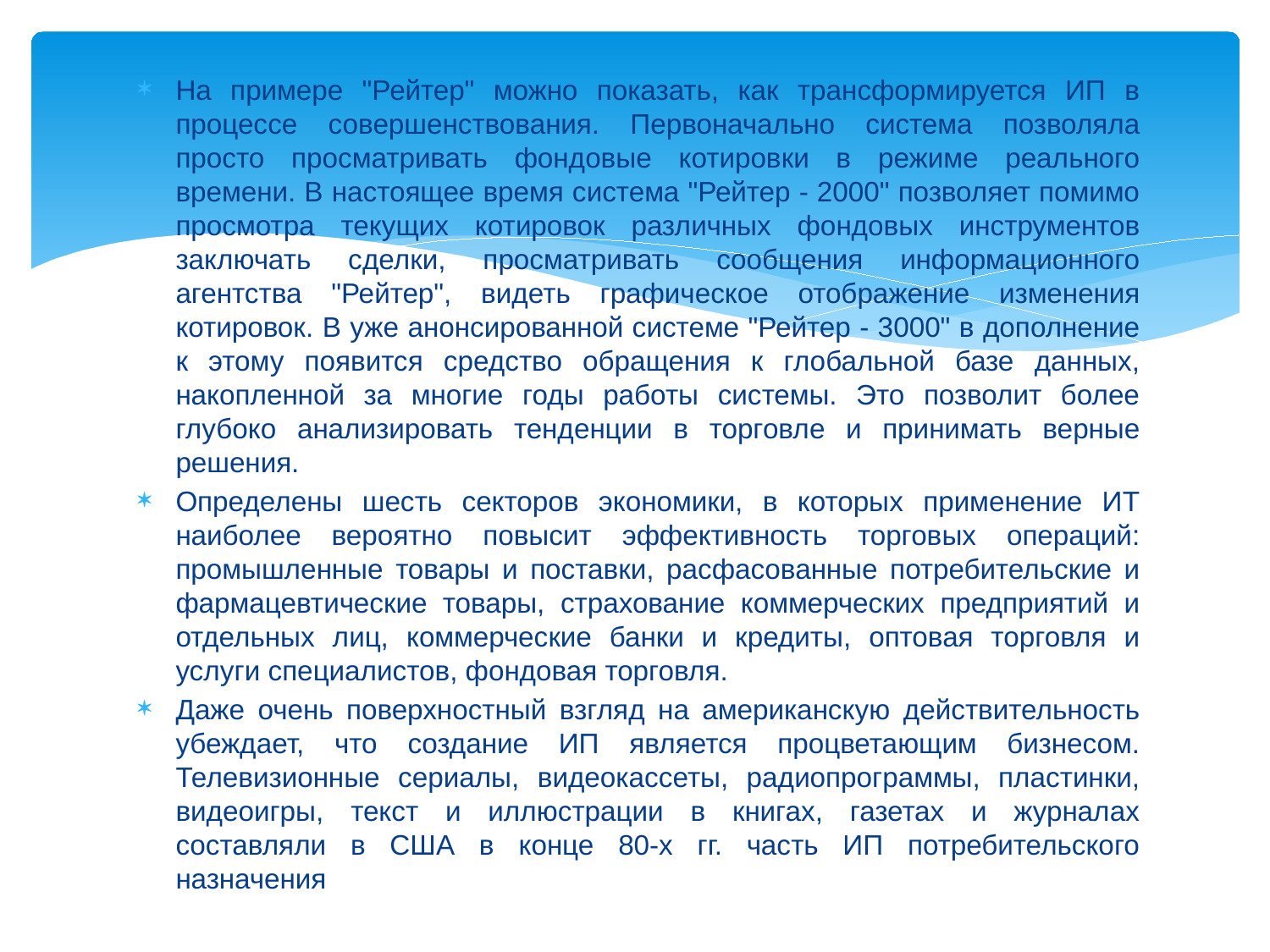

На примере "Рейтер" можно показать, как трансформируется ИП в процессе совершенствования. Первоначально система позволяла просто просматривать фондовые котировки в режиме реального времени. В настоящее время система "Рейтер - 2000" позволяет помимо просмотра текущих котировок различных фондовых инструментов заключать сделки, просматривать сообщения информационного агентства "Рейтер", видеть графическое отображение изменения котировок. В уже анонсированной системе "Рейтер - 3000" в дополнение к этому появится средство обращения к глобальной базе данных, накопленной за многие годы работы системы. Это позволит более глубоко анализировать тенденции в торговле и принимать верные решения.
Определены шесть секторов экономики, в которых применение ИТ наиболее вероятно повысит эффективность торговых операций: промышленные товары и поставки, расфасованные потребительские и фармацевтические товары, страхование коммерческих предприятий и отдельных лиц, коммерческие банки и кредиты, оптовая торговля и услуги специалистов, фондовая торговля.
Даже очень поверхностный взгляд на американскую действительность убеждает, что создание ИП является процветающим бизнесом. Телевизионные сериалы, видеокассеты, радиопрограммы, пластинки, видеоигры, текст и иллюстрации в книгах, газетах и журналах составляли в США в конце 80-х гг. часть ИП потребительского назначения